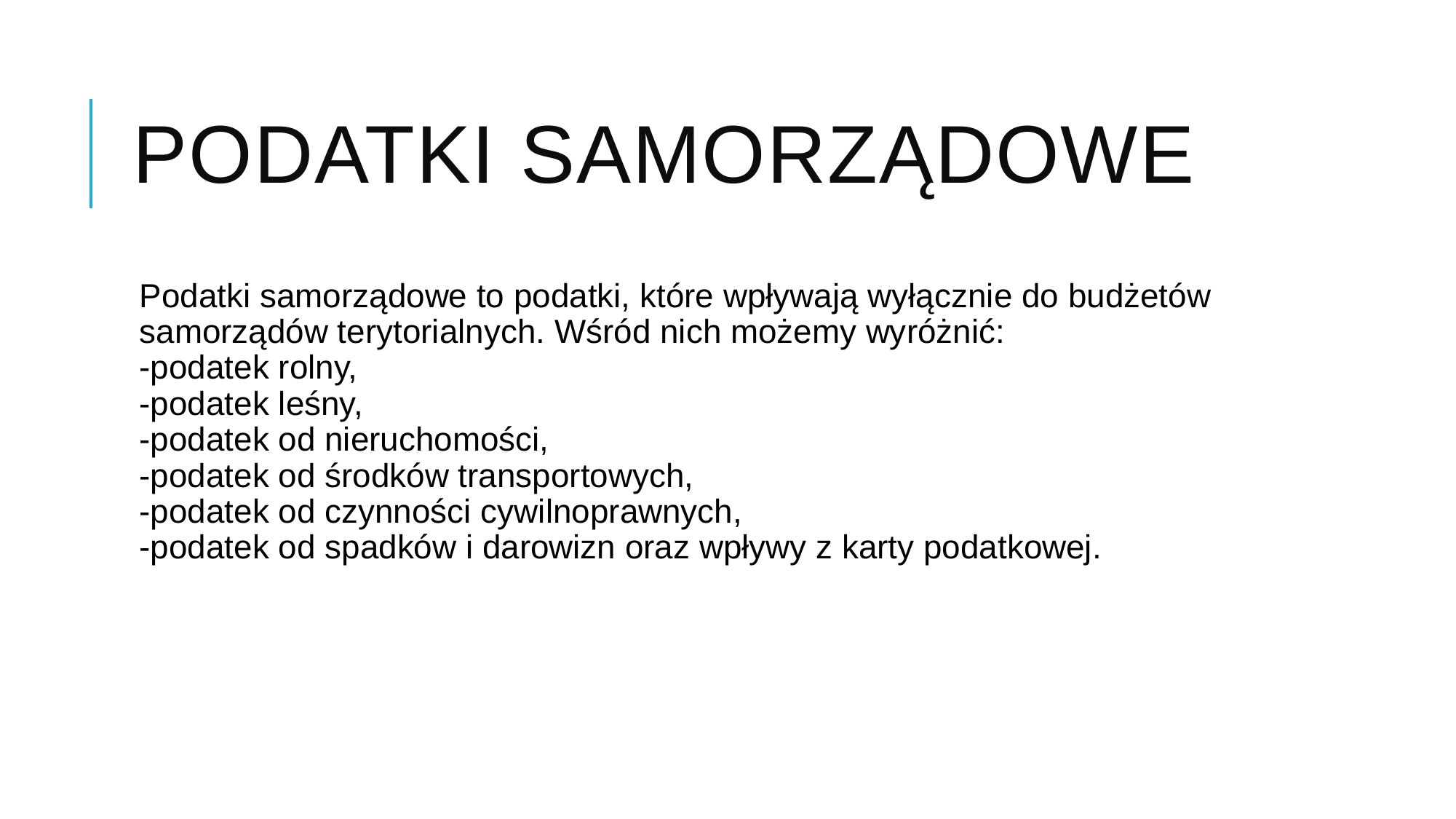

# Podatki samorządowe
Podatki samorządowe to podatki, które wpływają wyłącznie do budżetów samorządów terytorialnych. Wśród nich możemy wyróżnić:
-podatek rolny,
-podatek leśny,
-podatek od nieruchomości,
-podatek od środków transportowych,
-podatek od czynności cywilnoprawnych,
-podatek od spadków i darowizn oraz wpływy z karty podatkowej.